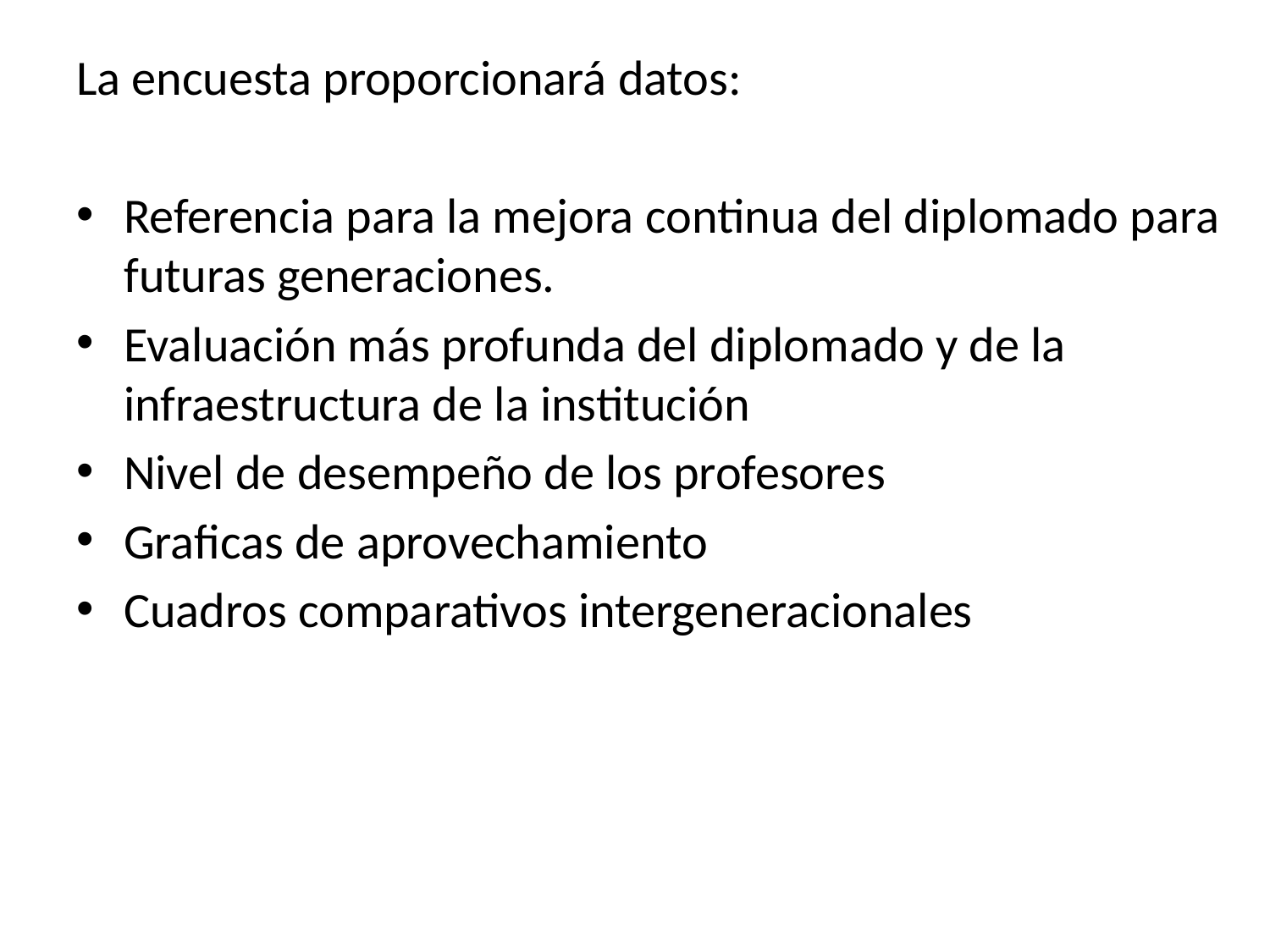

La encuesta proporcionará datos:

Referencia para la mejora continua del diplomado para futuras generaciones.
Evaluación más profunda del diplomado y de la infraestructura de la institución
Nivel de desempeño de los profesores
Graficas de aprovechamiento
Cuadros comparativos intergeneracionales